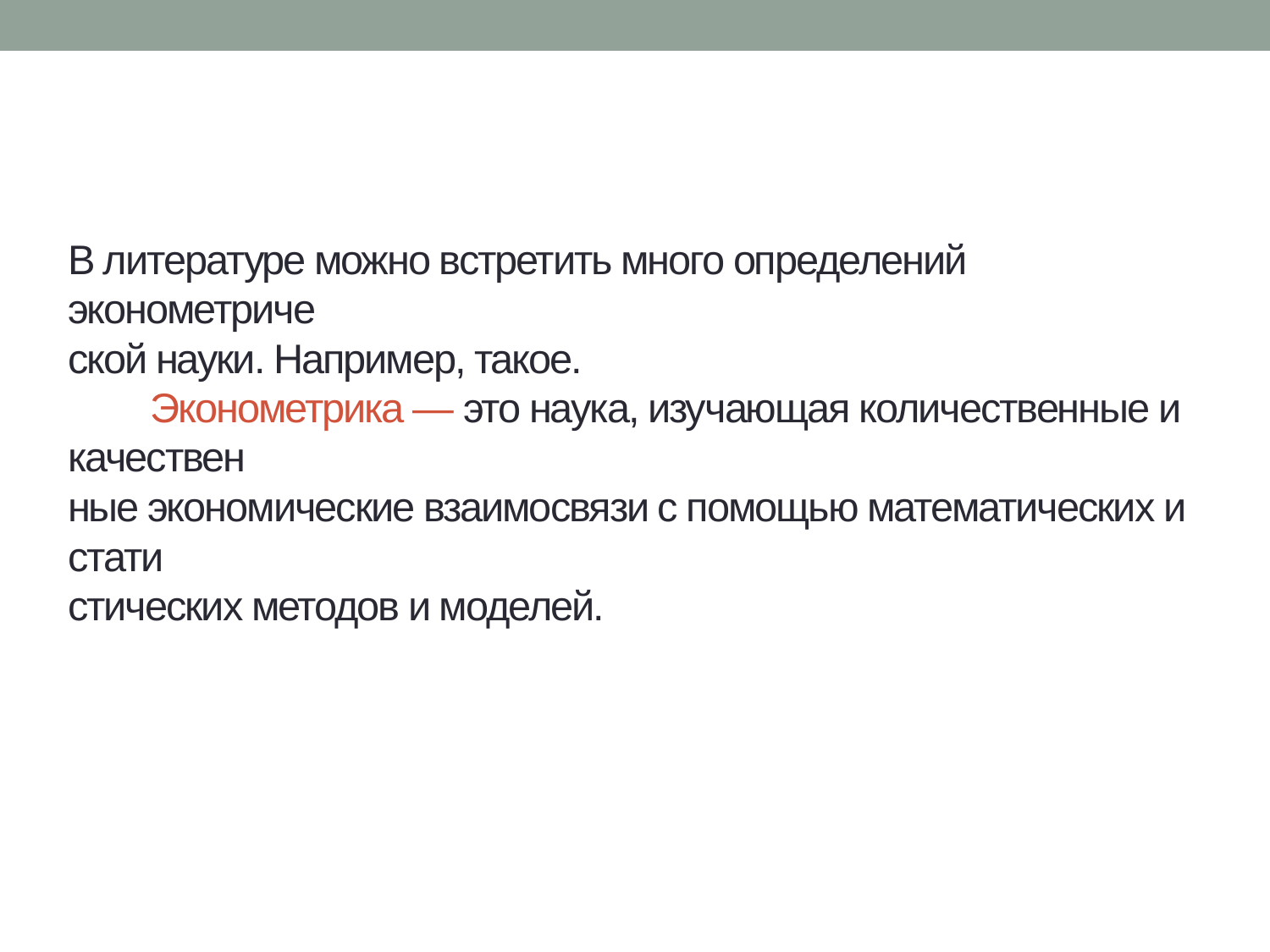

В литературе можно встретить много определений эконометриче­
ской науки. Например, такое.
	Эконометрика — это наука, изучающая количественные и качествен­
ные экономические взаимосвязи с помощью математических и стати­
стических методов и моделей.